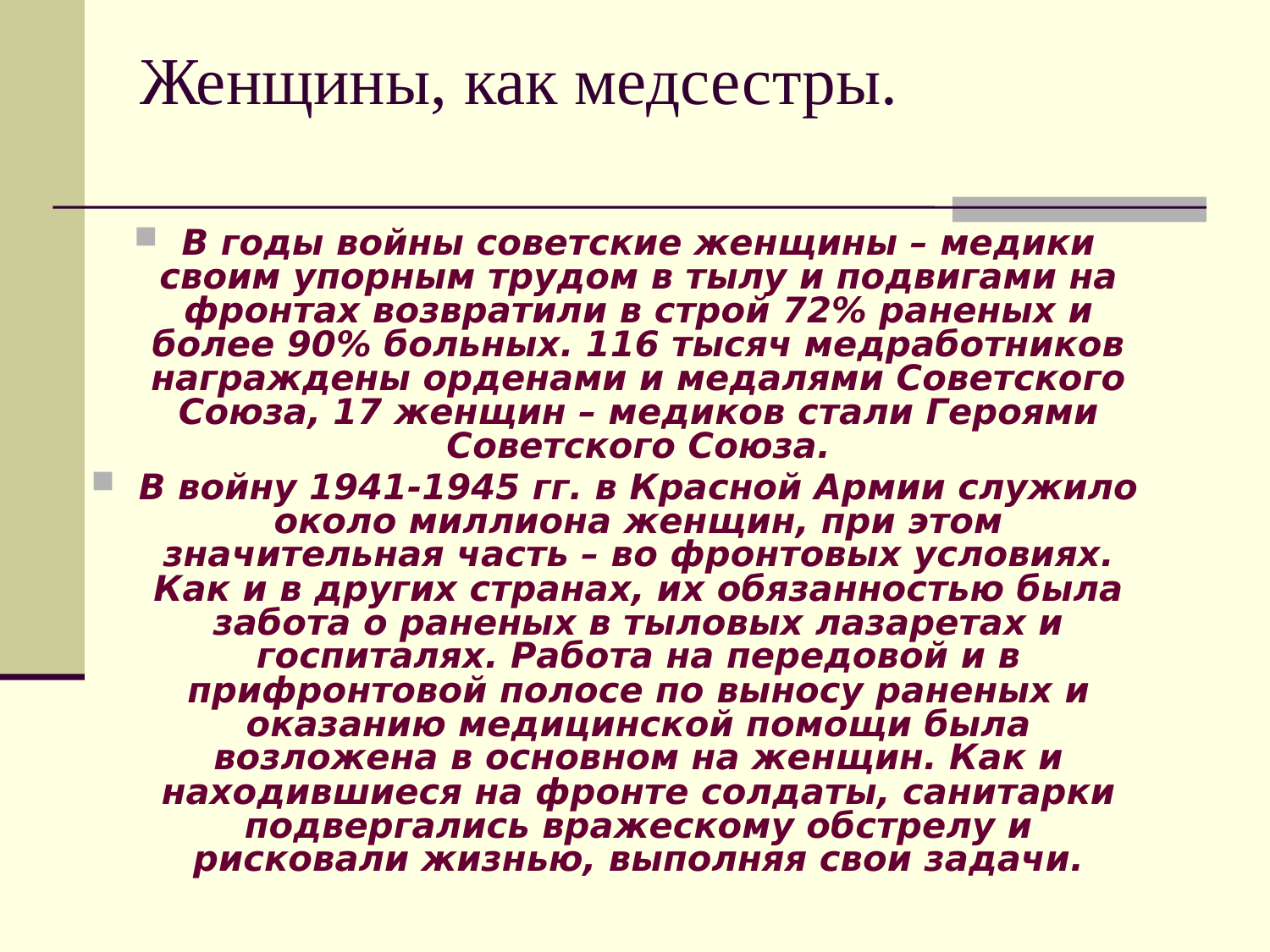

# Женщины, как медсестры.
В годы войны советские женщины – медики своим упорным трудом в тылу и подвигами на фронтах возвратили в строй 72% раненых и более 90% больных. 116 тысяч медработников награждены орденами и медалями Советского Союза, 17 женщин – медиков стали Героями Советского Союза.
В войну 1941-1945 гг. в Красной Армии служило около миллиона женщин, при этом значительная часть – во фронтовых условиях. Как и в других странах, их обязанностью была забота о раненых в тыловых лазаретах и госпиталях. Работа на передовой и в прифронтовой полосе по выносу раненых и оказанию медицинской помощи была возложена в основном на женщин. Как и находившиеся на фронте солдаты, санитарки подвергались вражескому обстрелу и рисковали жизнью, выполняя свои задачи.